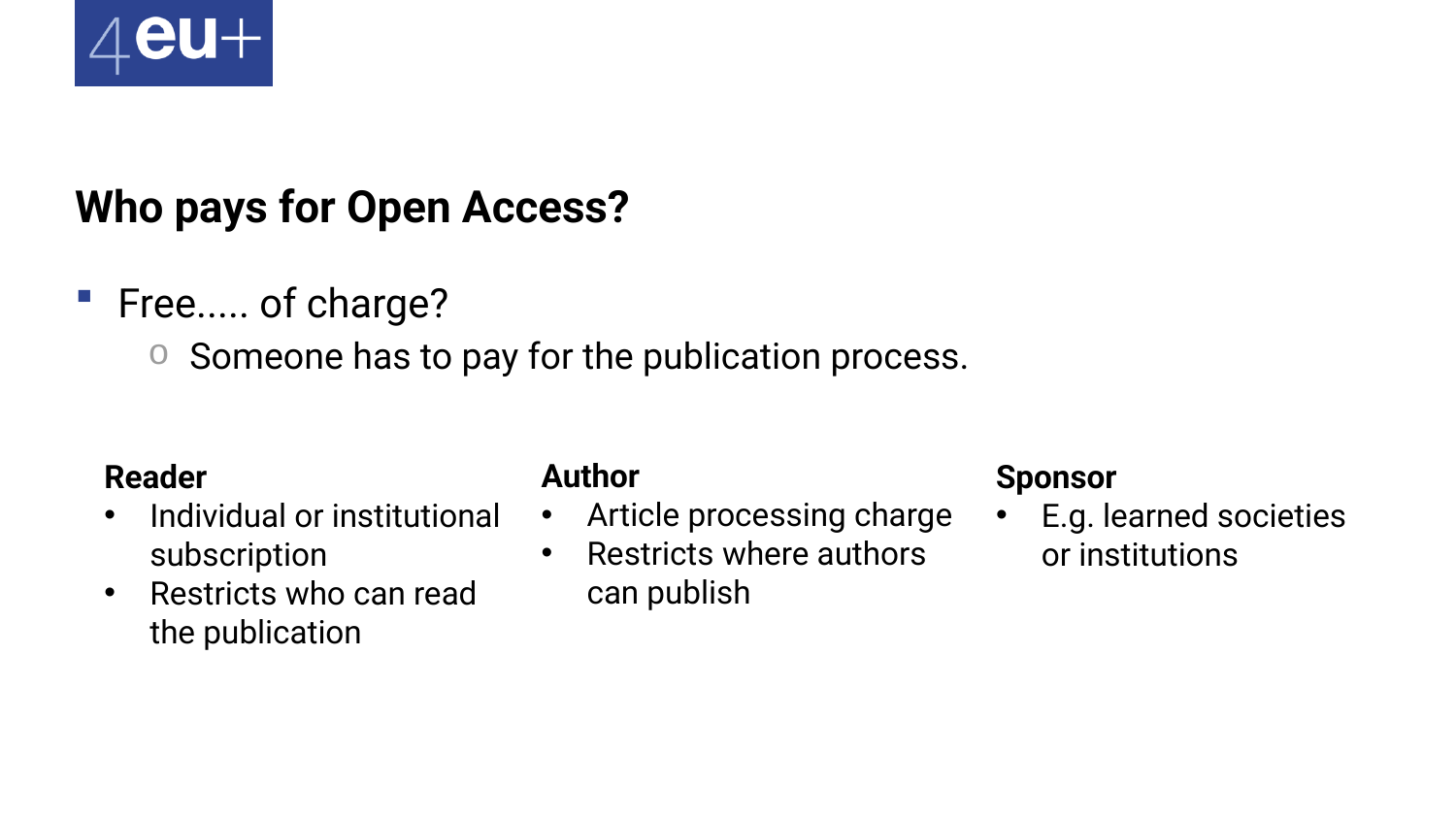

# Who pays for Open Access?
Free..... of charge?
Someone has to pay for the publication process.
Author​
Article processing charge​
Restricts where authors can publish
Sponsor
E.g. learned societies or institutions

Reader
Individual or institutional subscription
Restricts who can read the publication